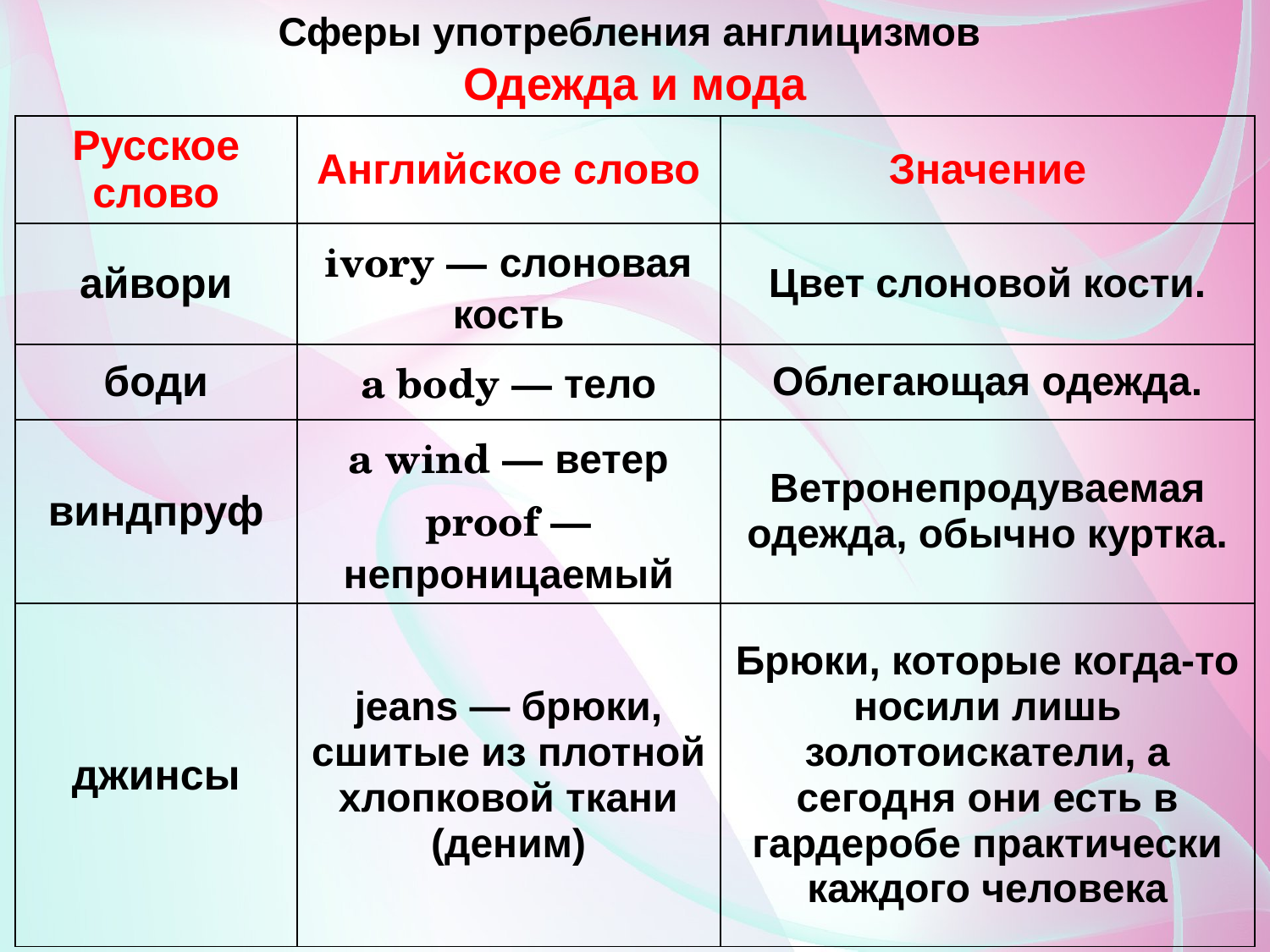

# Сферы употребления англицизмов Одежда и мода
| Русское слово | Английское слово | Значение |
| --- | --- | --- |
| айвори | ivory — слоновая кость | Цвет слоновой кости. |
| боди | a body — тело | Облегающая одежда. |
| виндпруф | a wind — ветер proof — непроницаемый | Ветронепродуваемая одежда, обычно куртка. |
| джинсы | jeans — брюки, сшитые из плотной хлопковой ткани (деним) | Брюки, которые когда-то носили лишь золотоискатели, а сегодня они есть в гардеробе практически каждого человека |